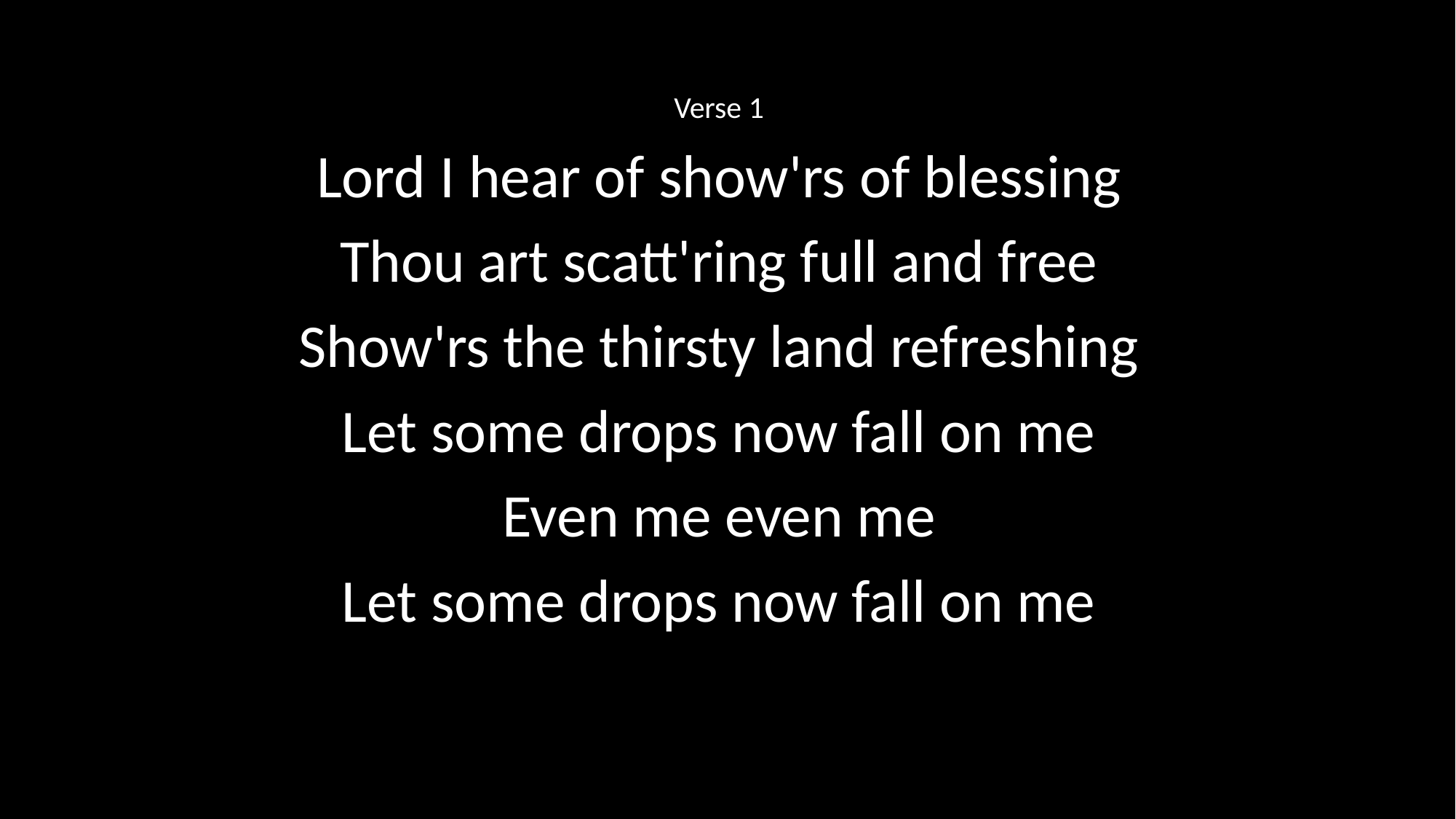

Verse 1
Lord I hear of show'rs of blessing
Thou art scatt'ring full and free
Show'rs the thirsty land refreshing
Let some drops now fall on me
Even me even me
Let some drops now fall on me